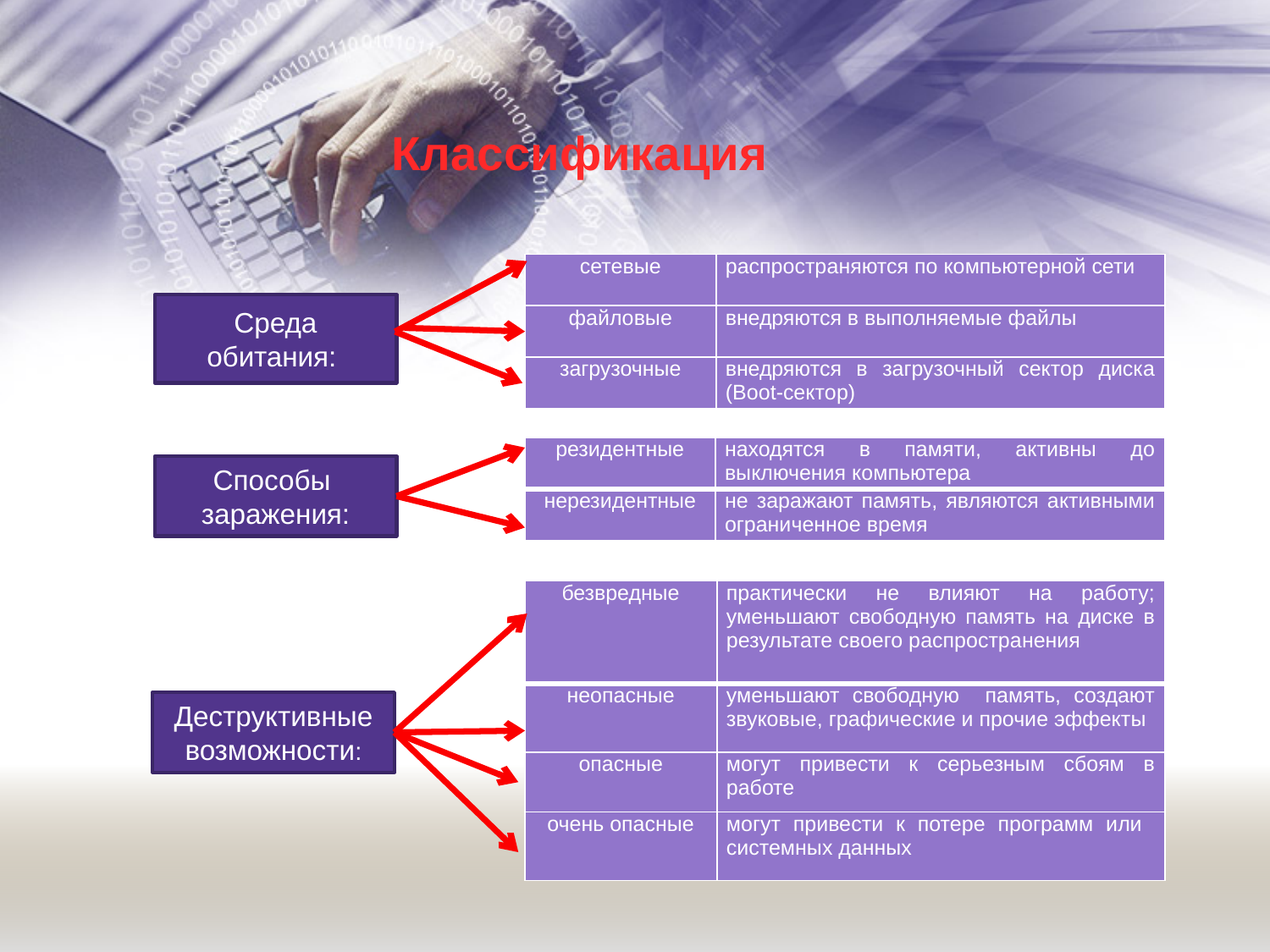

# Классификация
| сетевые | распространяются по компьютерной сети |
| --- | --- |
| файловые | внедряются в выполняемые файлы |
| загрузочные | внедряются в загрузочный сектор диска (Boot-сектор) |
Среда обитания:
| резидентные | находятся в памяти, активны до выключения компьютера |
| --- | --- |
| нерезидентные | не заражают память, являются активными ограниченное время |
Способы  заражения:
| безвредные | практически не влияют на работу; уменьшают свободную память на диске в результате своего распространения |
| --- | --- |
| неопасные | уменьшают свободную память, создают звуковые, графические и прочие эффекты |
| опасные | могут привести к серьезным сбоям в работе |
| очень опасные | могут привести к потере программ или системных данных |
Деструктивные возможности: